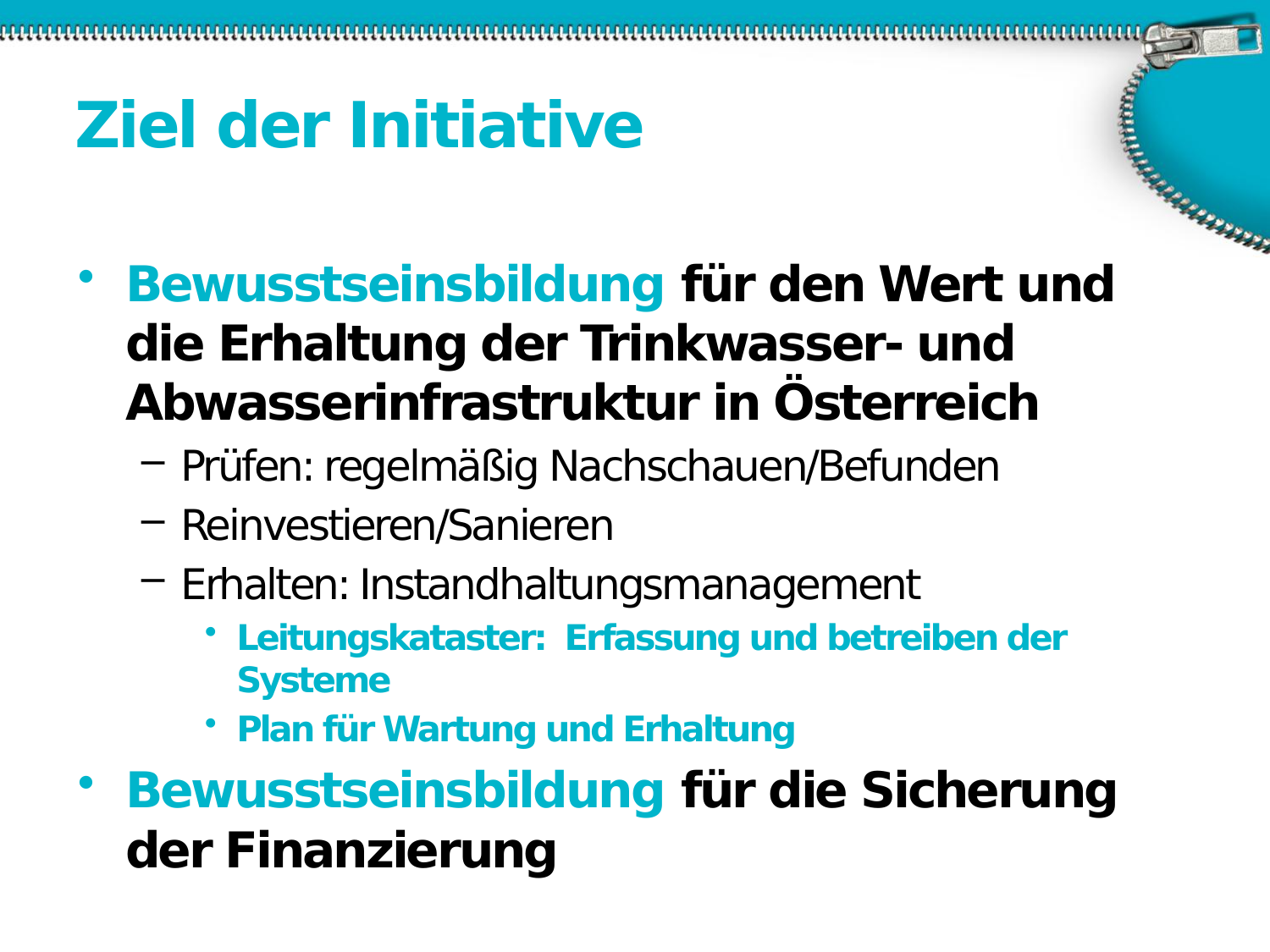

# Ziel der Initiative
Bewusstseinsbildung für den Wert und die Erhaltung der Trinkwasser- und Abwasserinfrastruktur in Österreich
Prüfen: regelmäßig Nachschauen/Befunden
Reinvestieren/Sanieren
Erhalten: Instandhaltungsmanagement
Leitungskataster:  Erfassung und betreiben der Systeme
Plan für Wartung und Erhaltung
Bewusstseinsbildung für die Sicherung der Finanzierung